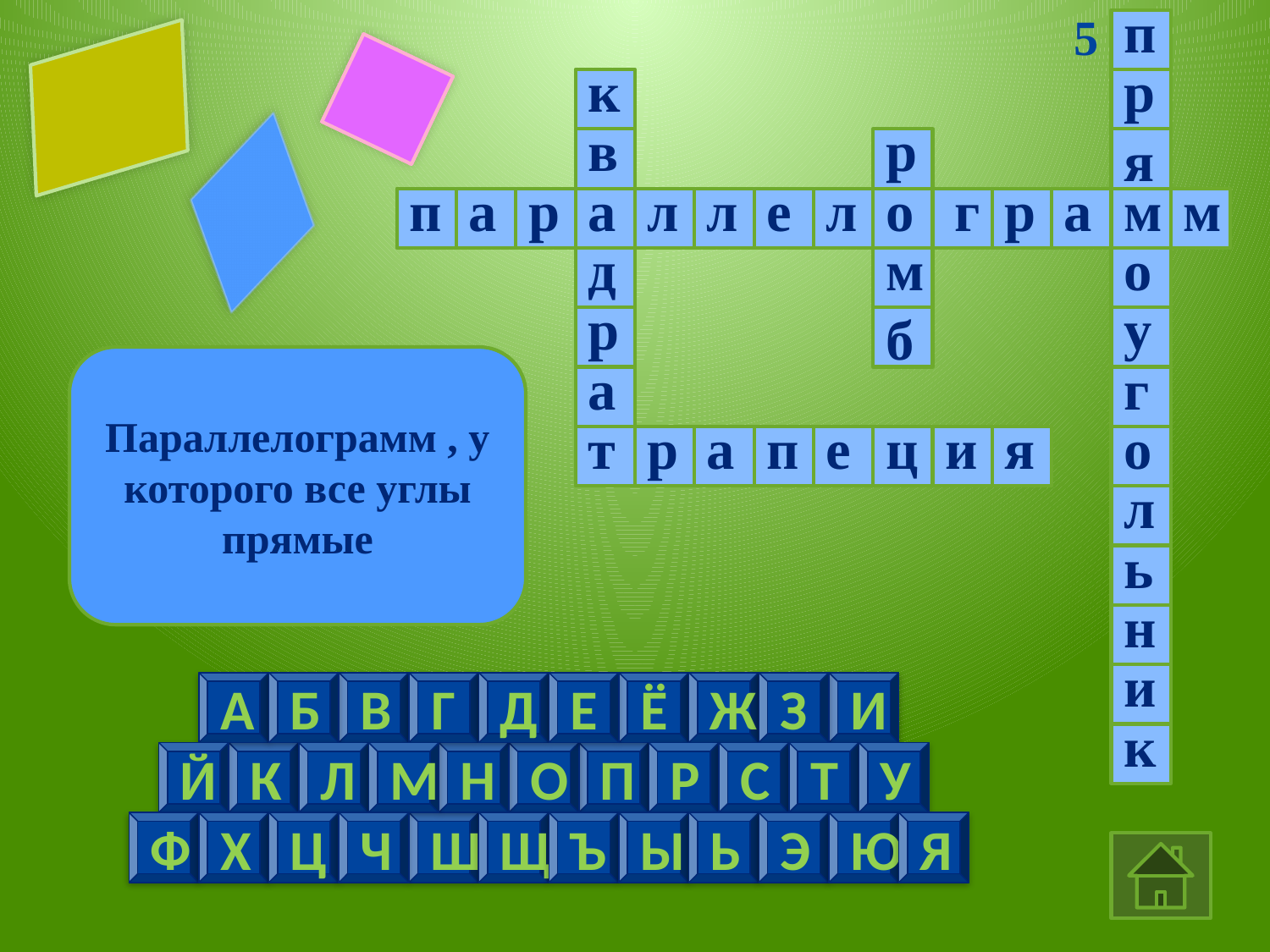

5
п

к
р

в
р
я

п
а
р
а
л
л
е
л
о
г
р
а
м
м

д
м
о

р
у
б

Параллелограмм , у которого все углы прямые
а
г

т
р
а
п
е
ц
и
я
о

л

ь

н

и

А
Б
В
Г
Д
Е
Ё
Ж
З
И
к

Й
К
Л
М
Н
О
П
Р
С
Т
У
Ф
Х
Ц
Ч
Ш
Щ
Ъ
Ы
Ь
Э
Ю
Я